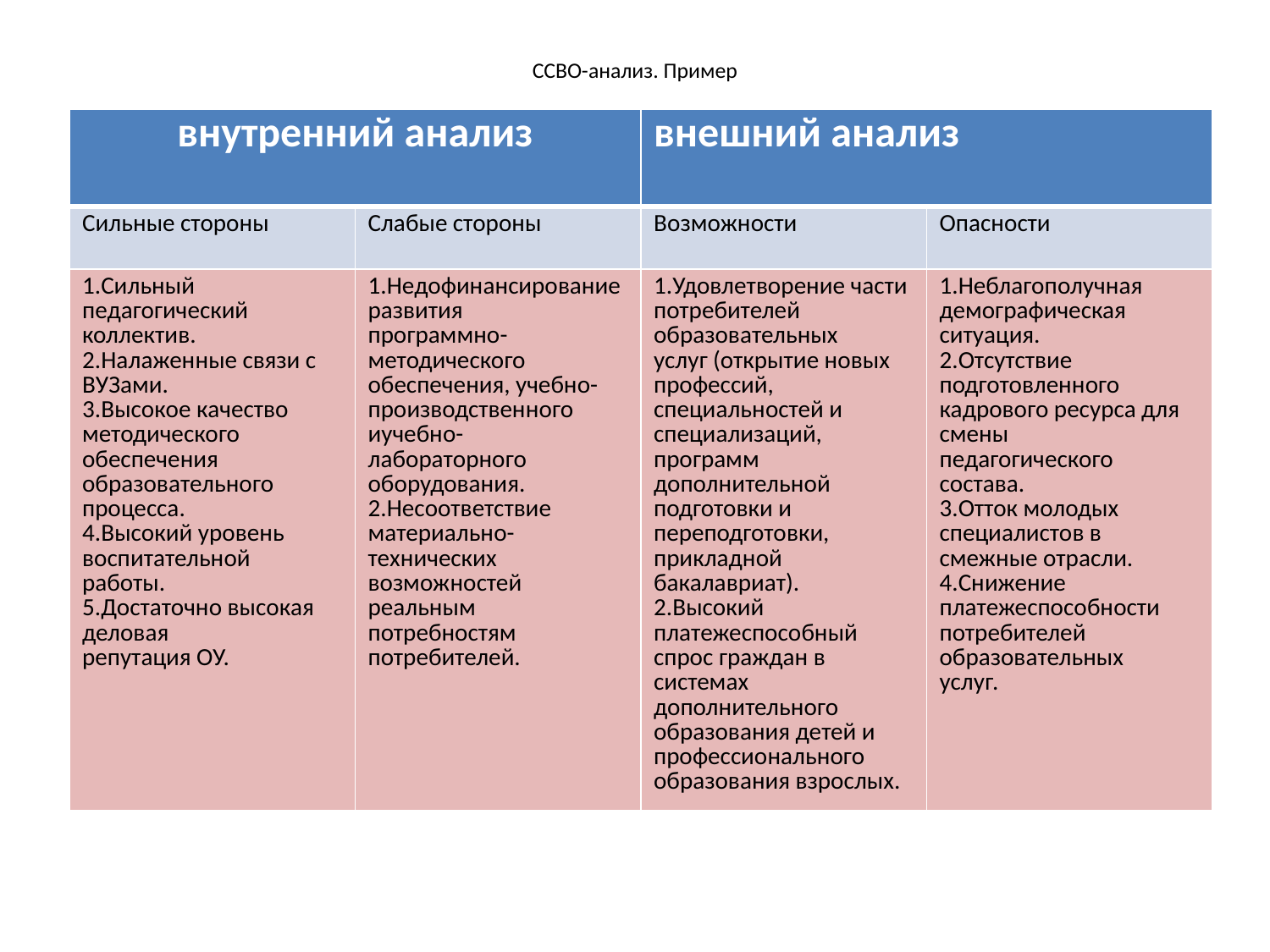

# ССВО-анализ. Пример
| внутренний анализ |  | внешний анализ |  |
| --- | --- | --- | --- |
| Сильные стороны | Слабые стороны | Возможности | Опасности |
| 1.Сильный педагогический коллектив. 2.Налаженные связи с ВУЗами. 3.Высокое качество методического обеспечения образовательного процесса. 4.Высокий уровень воспитательной работы. 5.Достаточно высокая деловая репутация ОУ. | 1.Недофинансирование развития программно-методического обеспечения, учебно- производственного иучебно- лабораторного оборудования. 2.Несоответствие материально- технических возможностей реальным потребностям потребителей. | 1.Удовлетворение части потребителей образовательных услуг (открытие новых профессий, специальностей и специализаций, программ дополнительной подготовки и переподготовки, прикладной бакалавриат). 2.Высокий платежеспособный спрос граждан в системах дополнительного образования детей и профессионального образования взрослых. | 1.Неблагополучная демографическая ситуация. 2.Отсутствие подготовленного кадрового ресурса для смены педагогического состава. 3.Отток молодых специалистов в смежные отрасли. 4.Снижение платежеспособности потребителей образовательных услуг. |